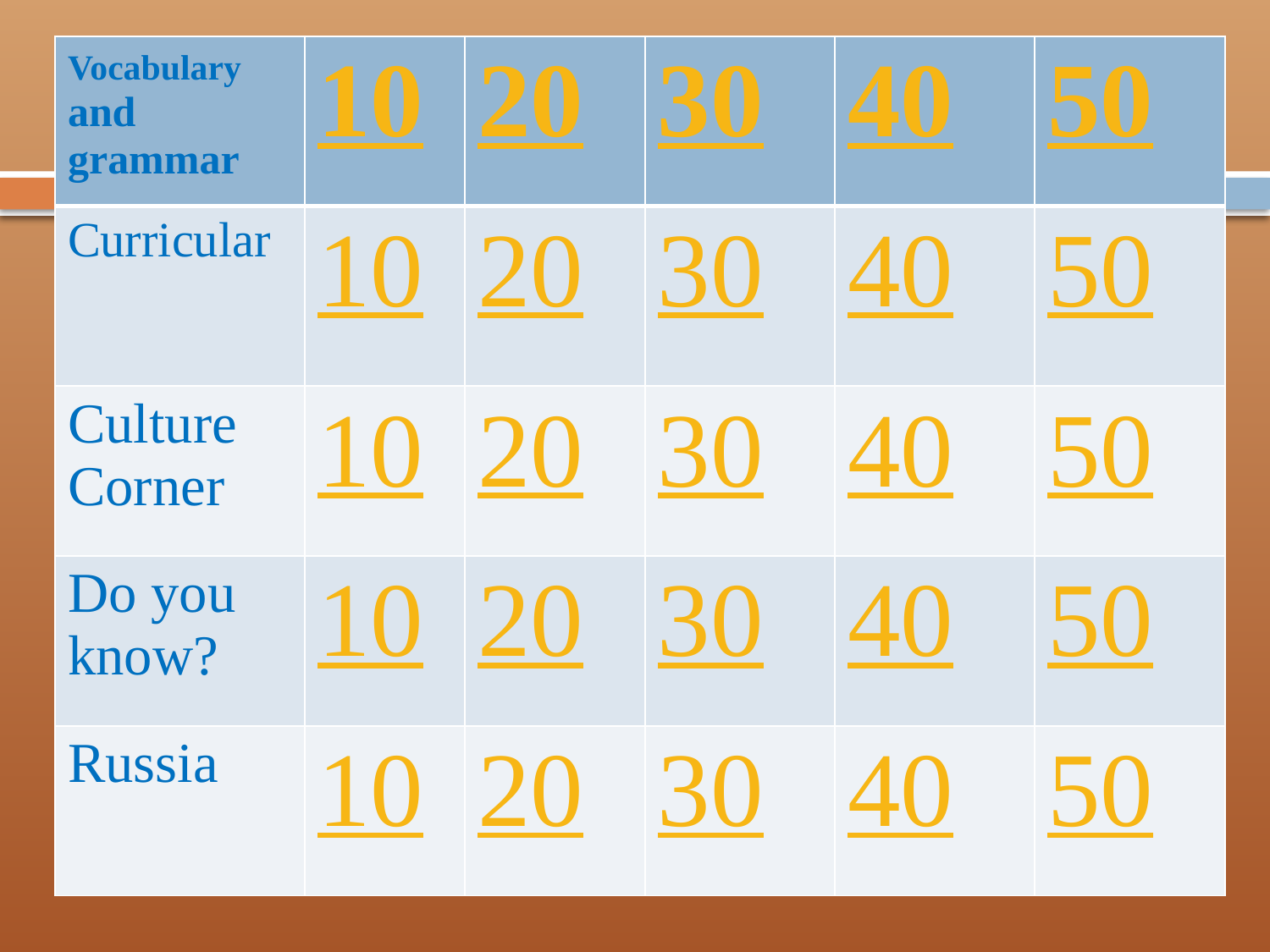

#
| Vocabulary and grammar | 10 | 20 | 30 | 40 | 50 |
| --- | --- | --- | --- | --- | --- |
| Curricular | 10 | 20 | 30 | 40 | 50 |
| Culture Corner | 10 | 20 | 30 | 40 | 50 |
| Do you know? | 10 | 20 | 30 | 40 | 50 |
| Russia | 10 | 20 | 30 | 40 | 50 |